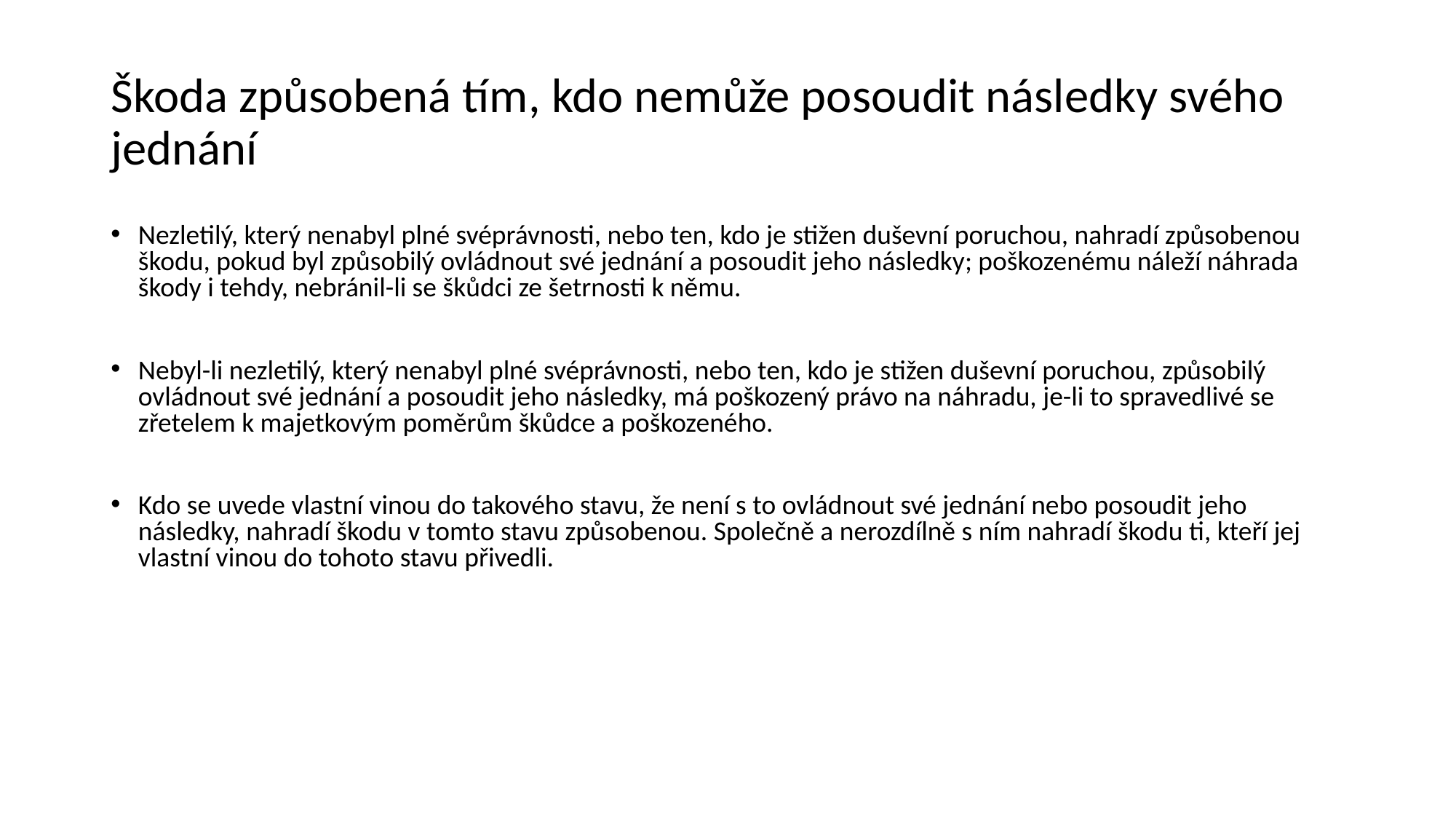

# Škoda způsobená tím, kdo nemůže posoudit následky svého jednání
Nezletilý, který nenabyl plné svéprávnosti, nebo ten, kdo je stižen duševní poruchou, nahradí způsobenou škodu, pokud byl způsobilý ovládnout své jednání a posoudit jeho následky; poškozenému náleží náhrada škody i tehdy, nebránil-li se škůdci ze šetrnosti k němu.

Nebyl-li nezletilý, který nenabyl plné svéprávnosti, nebo ten, kdo je stižen duševní poruchou, způsobilý ovládnout své jednání a posoudit jeho následky, má poškozený právo na náhradu, je-li to spravedlivé se zřetelem k majetkovým poměrům škůdce a poškozeného.

Kdo se uvede vlastní vinou do takového stavu, že není s to ovládnout své jednání nebo posoudit jeho následky, nahradí škodu v tomto stavu způsobenou. Společně a nerozdílně s ním nahradí škodu ti, kteří jej vlastní vinou do tohoto stavu přivedli.